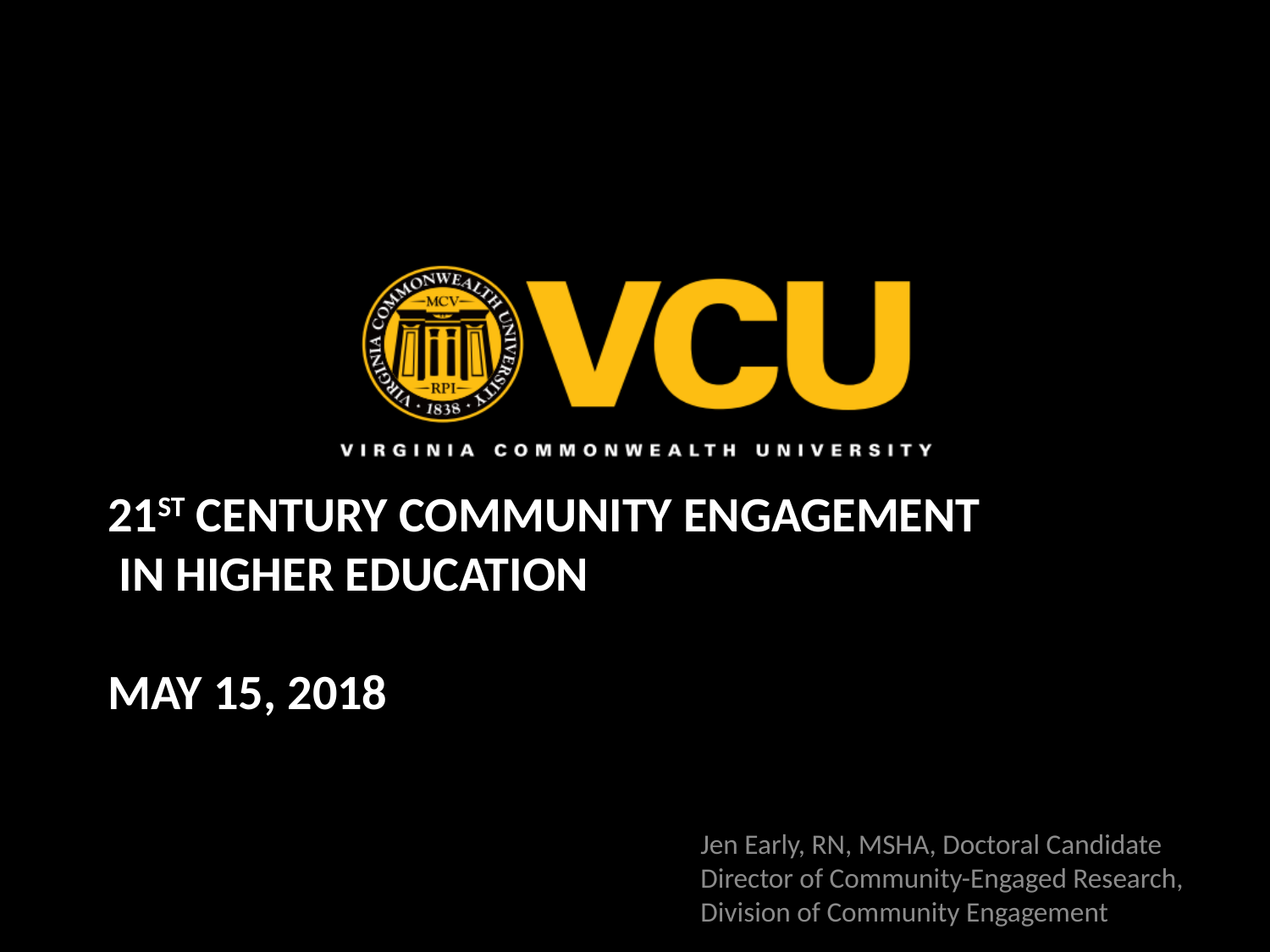

# 21st Century Community Engagement in Higher Education May 15, 2018
Jen Early, RN, MSHA, Doctoral Candidate
Director of Community-Engaged Research,
Division of Community Engagement